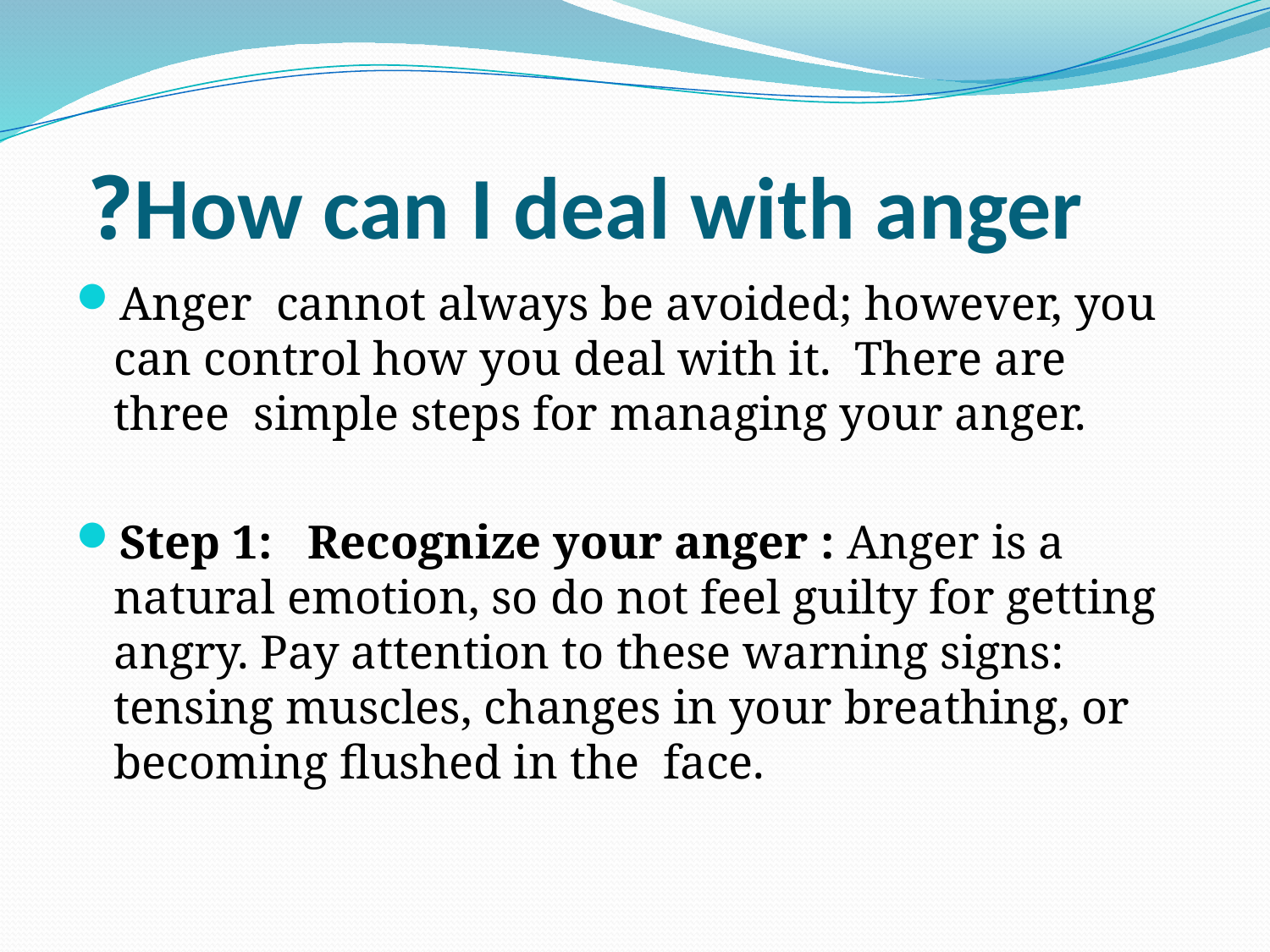

# How can I deal with anger?
Anger  cannot always be avoided; however, you can control how you deal with it.  There are three  simple steps for managing your anger.

Step 1:   Recognize your anger : Anger is a natural emotion, so do not feel guilty for getting angry. Pay attention to these warning signs: tensing muscles, changes in your breathing, or becoming flushed in the  face.